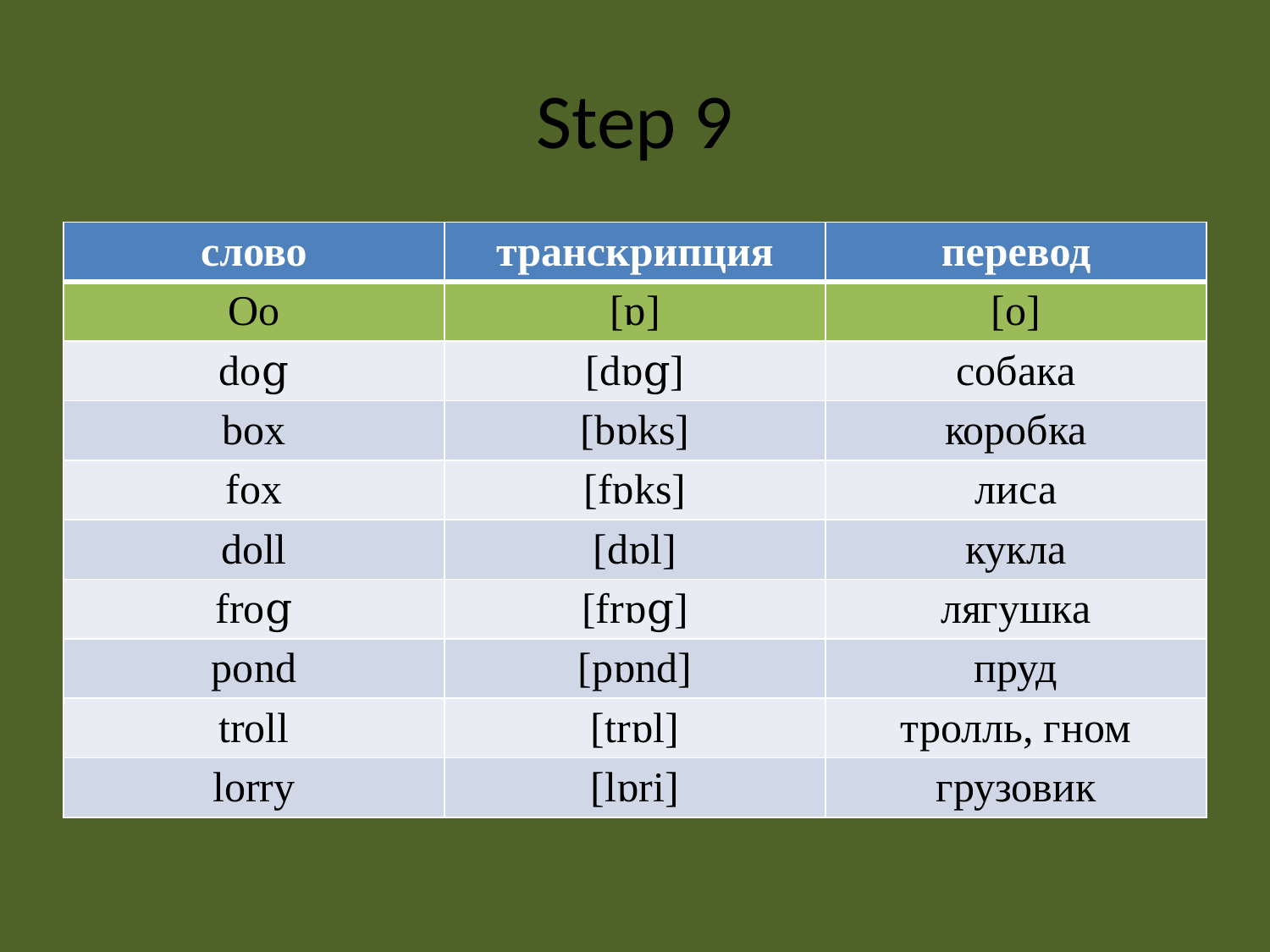

# Step 9
| слово | транскрипция | перевод |
| --- | --- | --- |
| Oo | [ɒ] | [о] |
| doց | [dɒց] | собака |
| box | [bɒks] | коробка |
| fox | [fɒks] | лиса |
| doll | [dɒl] | кукла |
| froց | [frɒց] | лягушка |
| pond | [pɒnd] | пруд |
| troll | [trɒl] | тролль, гном |
| lorry | [lɒri] | грузовик |